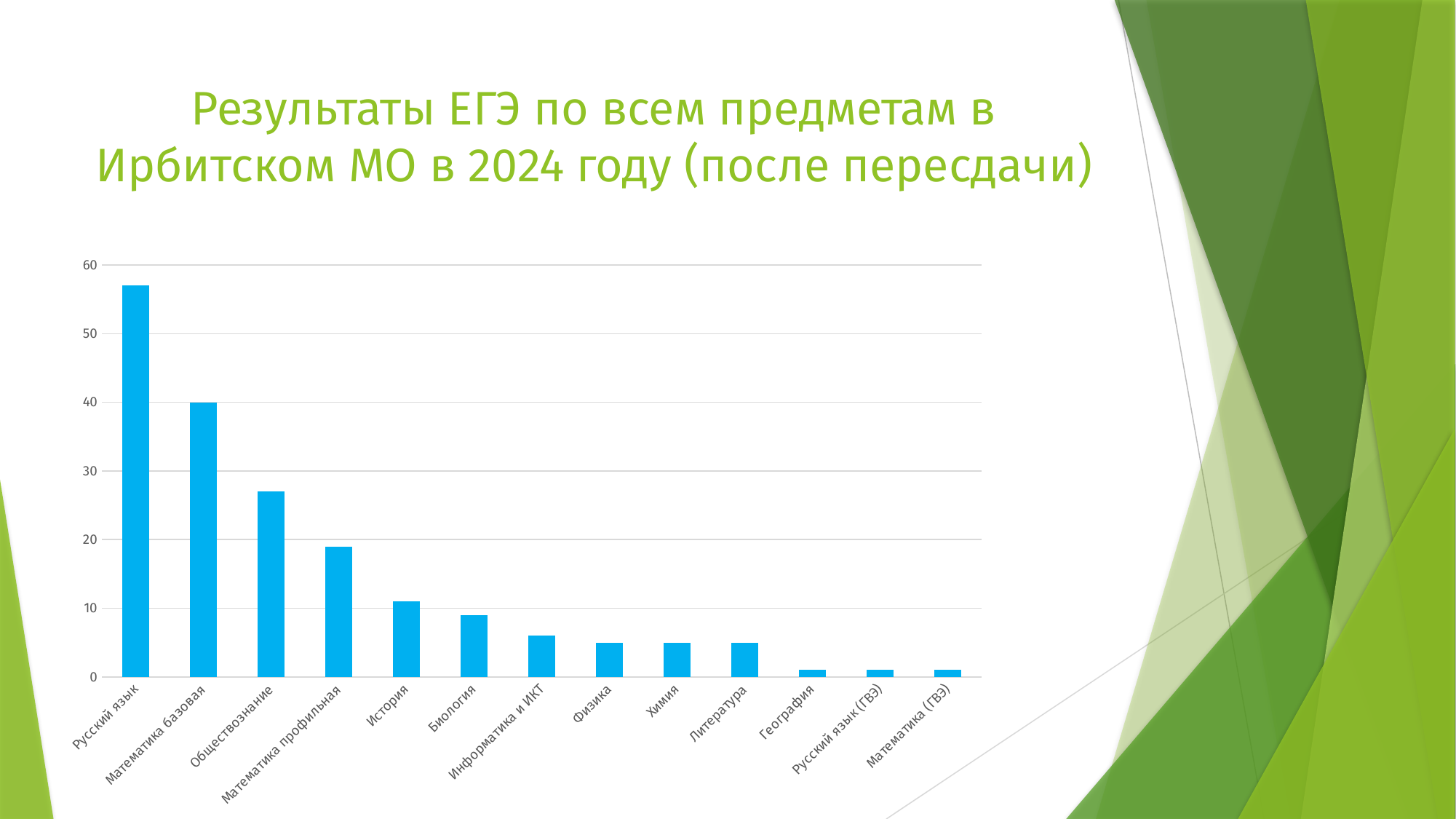

# Результаты ЕГЭ по всем предметам в Ирбитском МО в 2024 году (после пересдачи)

### Chart

| Category |  |
|---|---|
| Русский язык | 57.0 |
| Математика базовая | 40.0 |
| Обществознание | 27.0 |
| Математика профильная | 19.0 |
| История | 11.0 |
| Биология | 9.0 |
| Информатика и ИКТ | 6.0 |
| Физика | 5.0 |
| Химия | 5.0 |
| Литература | 5.0 |
| География | 1.0 |
| Русский язык (ГВЭ) | 1.0 |
| Математика (ГВЭ) | 1.0 |